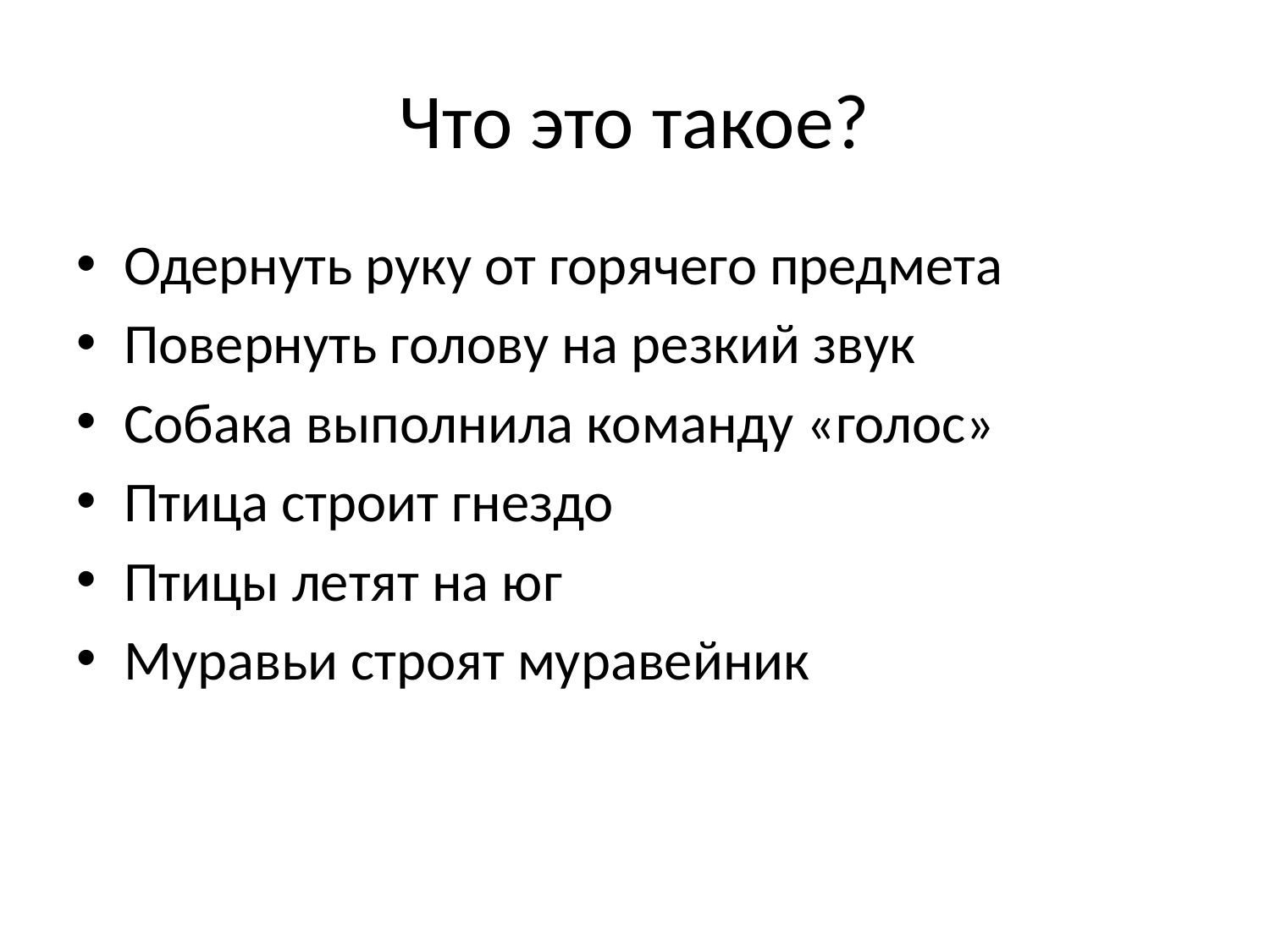

# Что это такое?
Одернуть руку от горячего предмета
Повернуть голову на резкий звук
Собака выполнила команду «голос»
Птица строит гнездо
Птицы летят на юг
Муравьи строят муравейник